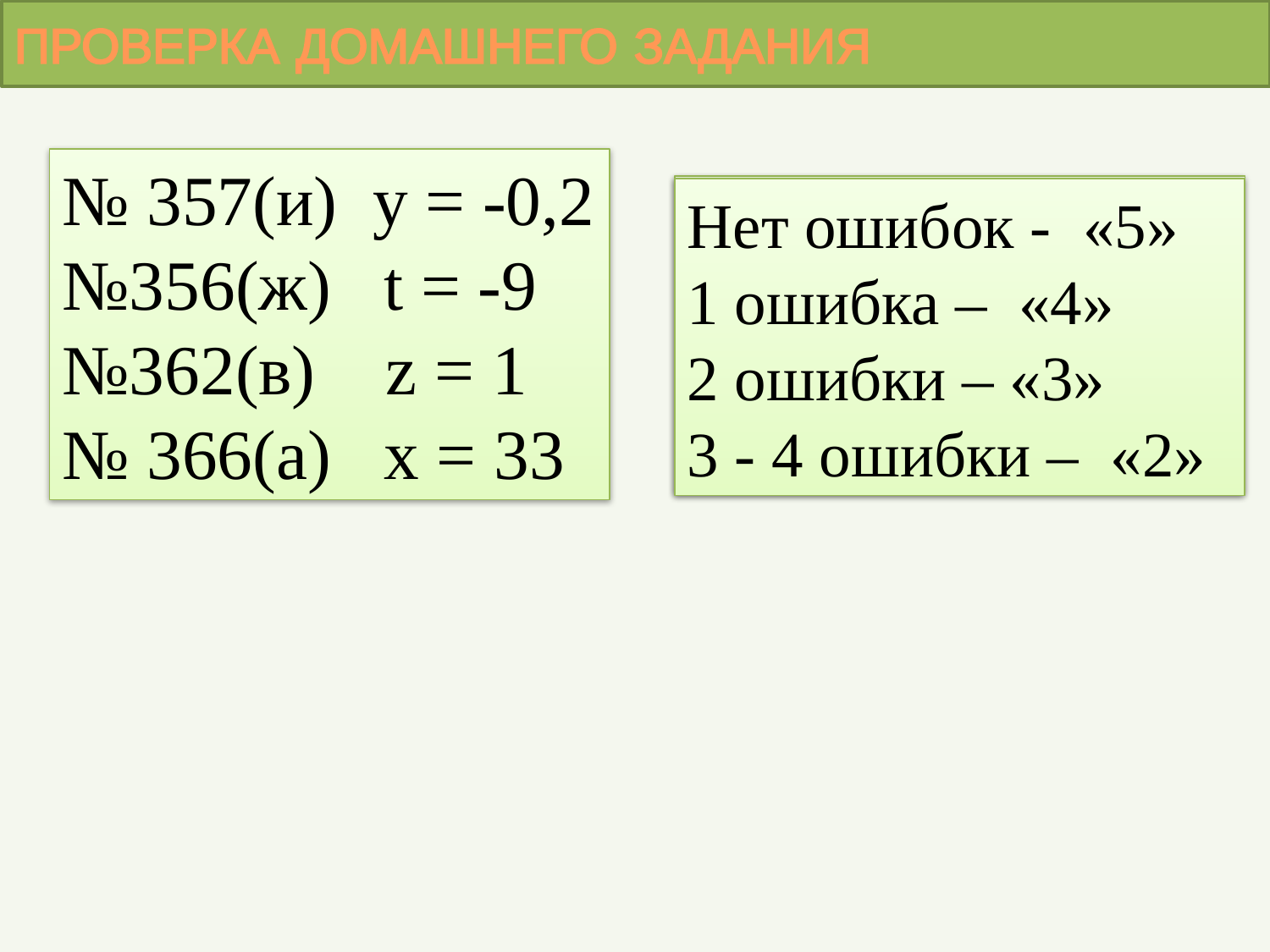

# ПРОВЕРКА ДОМАШНЕГО ЗАДАНИЯ
№ 357(и)  у = -0,2
№356(ж)   t = -9
№362(в)    z = 1
№ 366(а)   х = 33
Нет ошибок -  «5»
1 ошибка –  «4»
2 ошибки – «3»
3 - 4 ошибки –  «2»
Нет ошибок -  «5»
1 ошибка –  «4»
2 ошибки – «3»
3 - 4 ошибки –  «2»